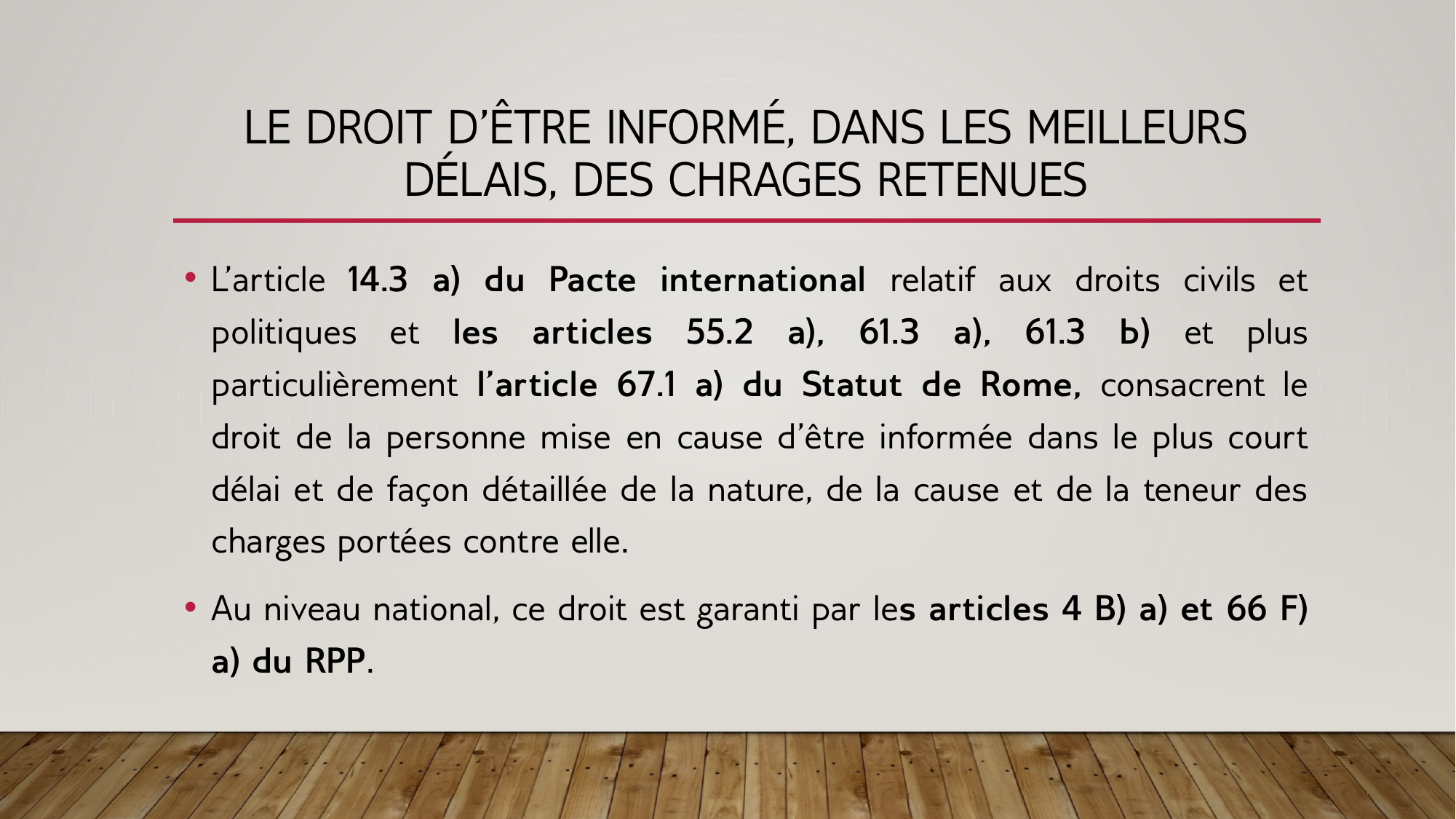

# LE DROIT D’ÊTRE INFORMÉ, DANS LES MEILLEURS DÉLAIS, DES CHRAGES RETENUES
L’article 14.3 a) du Pacte international relatif aux droits civils et politiques et les articles 55.2 a), 61.3 a), 61.3 b) et plus particulièrement l’article 67.1 a) du Statut de Rome, consacrent le droit de la personne mise en cause d’être informée dans le plus court délai et de façon détaillée de la nature, de la cause et de la teneur des charges portées contre elle.
Au niveau national, ce droit est garanti par les articles 4 B) a) et 66 F) a) du RPP.